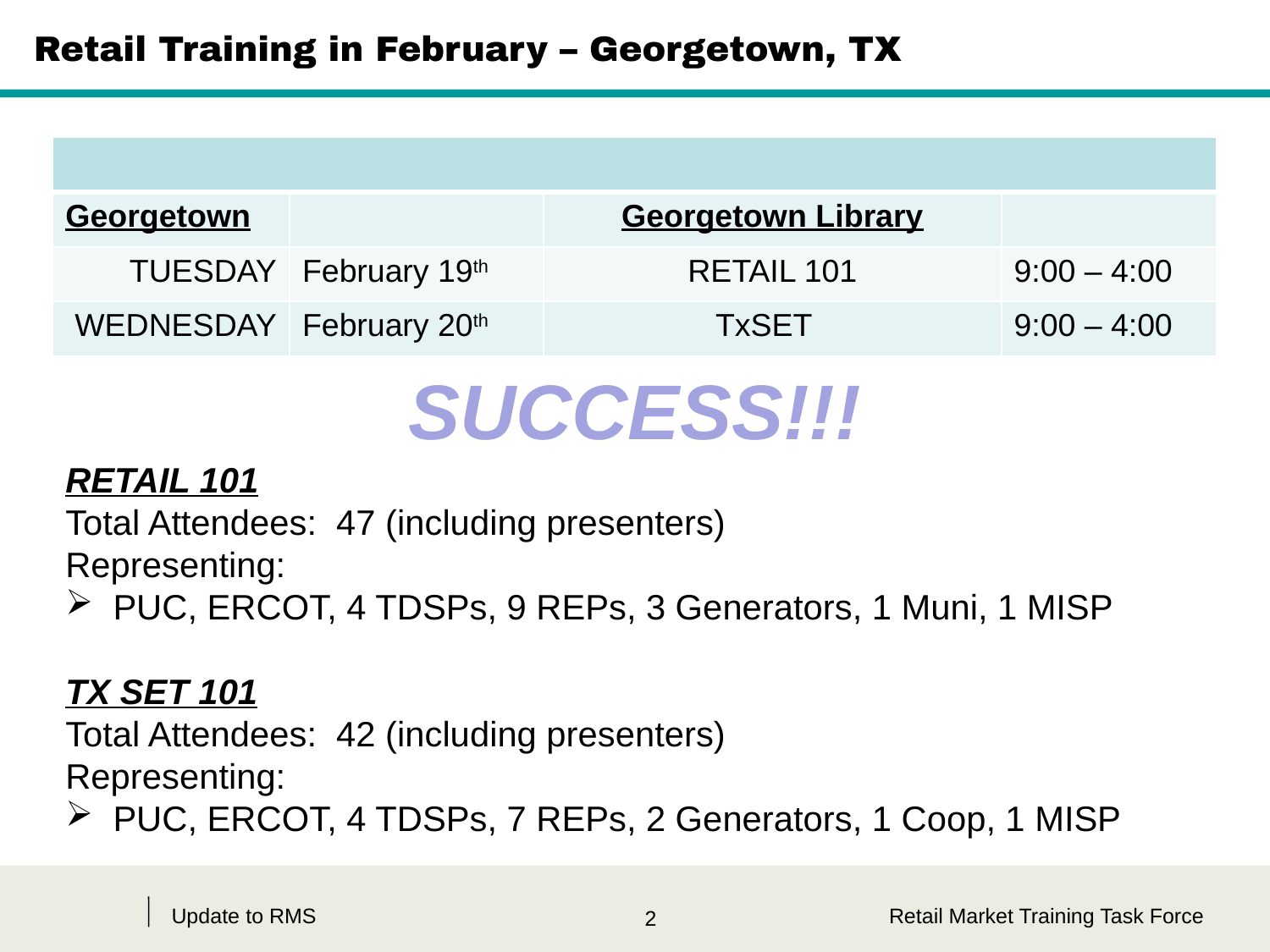

# Retail Training in February – Georgetown, TX
|  |  |  |  |
| --- | --- | --- | --- |
| Georgetown |  | Georgetown Library |  |
| TUESDAY | February 19th | RETAIL 101 | 9:00 – 4:00 |
| WEDNESDAY | February 20th | TxSET | 9:00 – 4:00 |
SUCCESS!!!
RETAIL 101
Total Attendees:  47 (including presenters)
Representing:
PUC, ERCOT, 4 TDSPs, 9 REPs, 3 Generators, 1 Muni, 1 MISP

TX SET 101
Total Attendees:  42 (including presenters)
Representing:
PUC, ERCOT, 4 TDSPs, 7 REPs, 2 Generators, 1 Coop, 1 MISP

Update to RMS
Retail Market Training Task Force